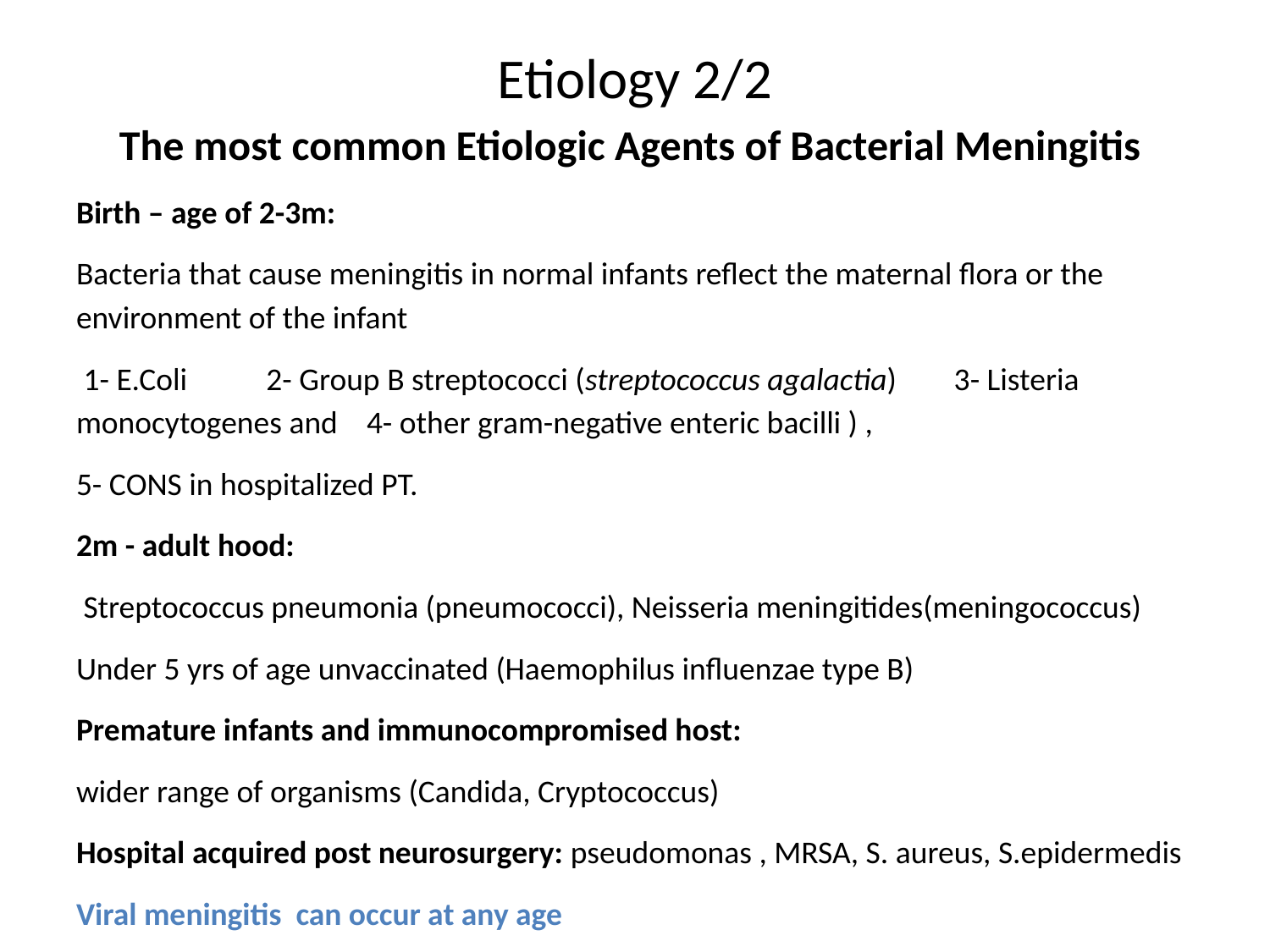

# Etiology 2/2 The most common Etiologic Agents of Bacterial Meningitis
Birth – age of 2-3m:
Bacteria that cause meningitis in normal infants reflect the maternal flora or the environment of the infant
 1- E.Coli           2- Group B streptococci (streptococcus agalactia)        3- Listeria monocytogenes and    4- other gram-negative enteric bacilli ) ,
5- CONS in hospitalized PT.
2m - adult hood:
 Streptococcus pneumonia (pneumococci), Neisseria meningitides(meningococcus)
Under 5 yrs of age unvaccinated (Haemophilus influenzae type B)
Premature infants and immunocompromised host:
wider range of organisms (Candida, Cryptococcus)
Hospital acquired post neurosurgery: pseudomonas , MRSA, S. aureus, S.epidermedis
Viral meningitis  can occur at any age